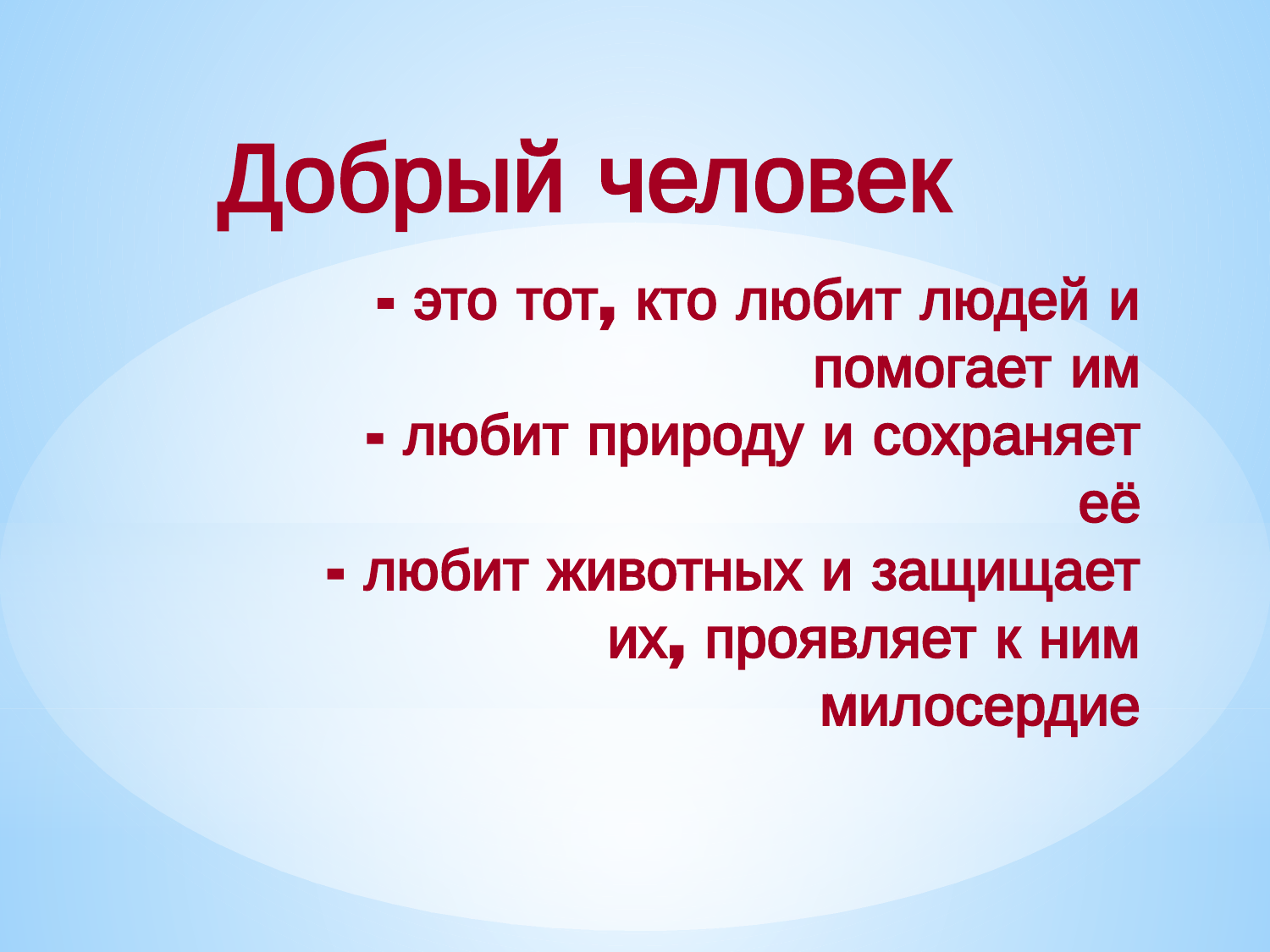

Добрый человек

# - это тот, кто любит людей и помогает им - любит природу и сохраняет её - любит животных и защищает их, проявляет к ним милосердие